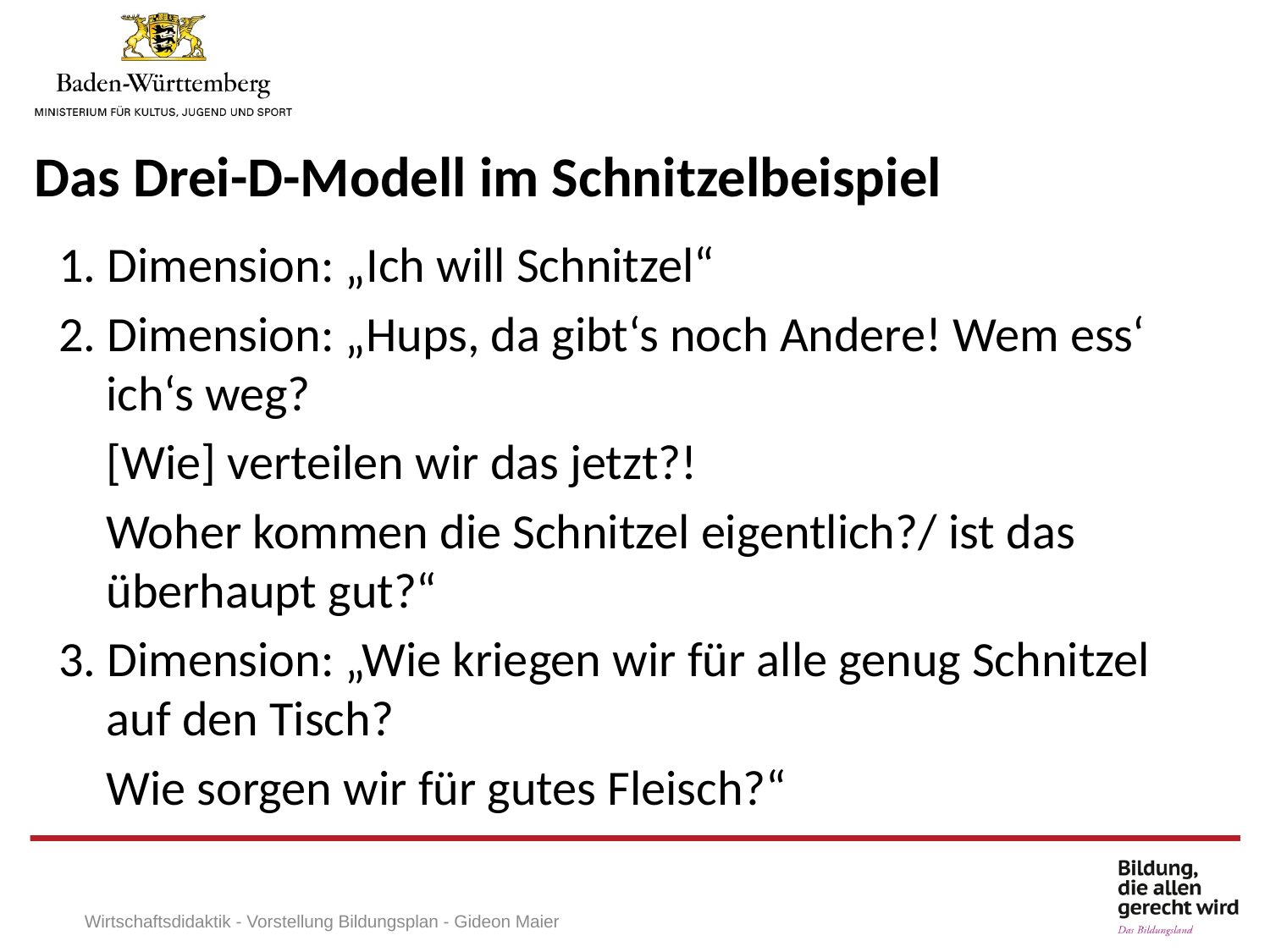

Das Drei-D-Modell im Schnitzelbeispiel
Individuelle Förderung am Gymnasium
1. Dimension: „Ich will Schnitzel“
2. Dimension: „Hups, da gibt‘s noch Andere! Wem ess‘ ich‘s weg?
	[Wie] verteilen wir das jetzt?!
	Woher kommen die Schnitzel eigentlich?/ ist das überhaupt gut?“
3. Dimension: „Wie kriegen wir für alle genug Schnitzel auf den Tisch?
	Wie sorgen wir für gutes Fleisch?“
Wirtschaftsdidaktik - Vorstellung Bildungsplan - Gideon Maier